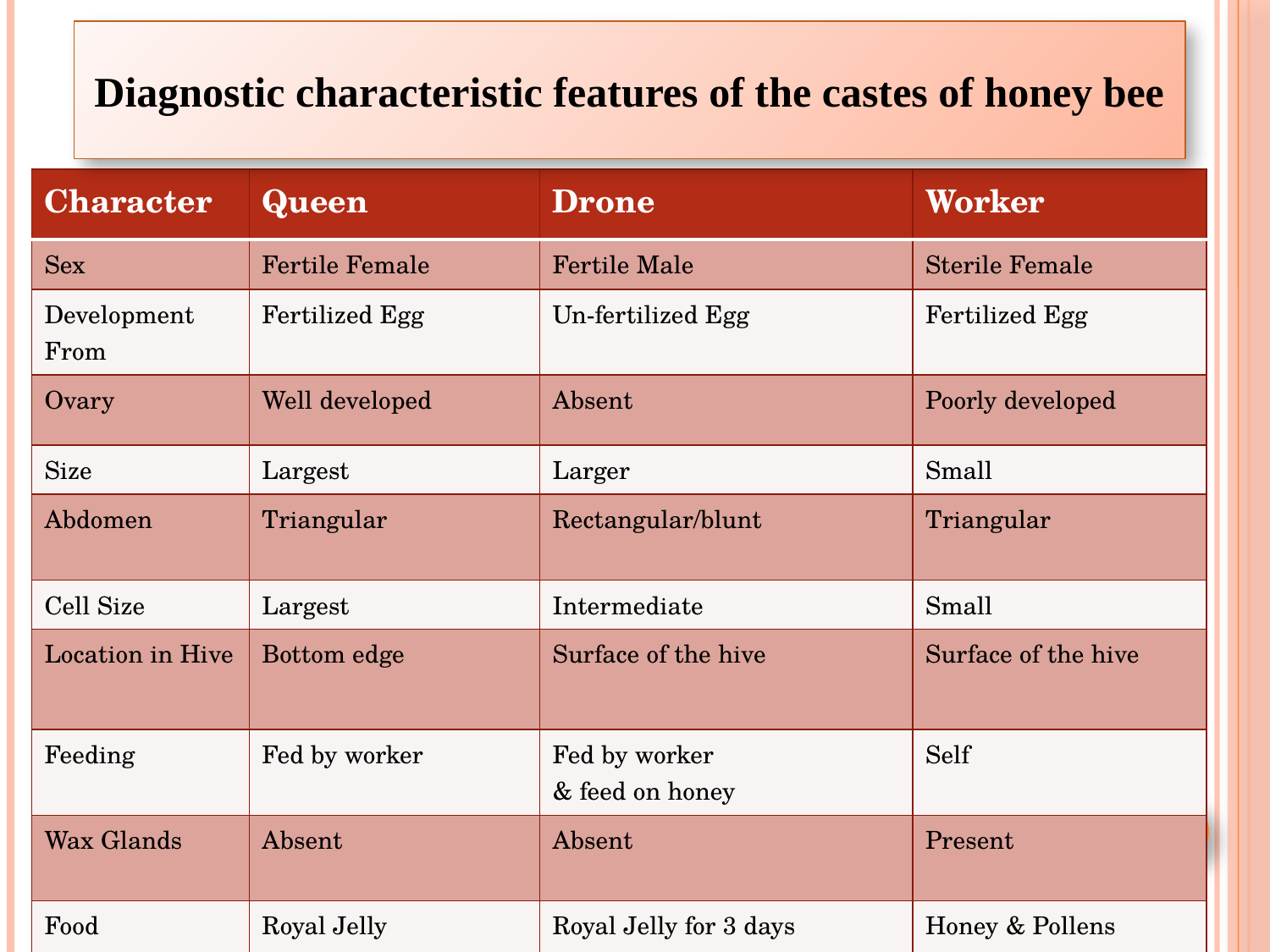

Diagnostic characteristic features of the castes of honey bee
| Character | Queen | Drone | Worker |
| --- | --- | --- | --- |
| Sex | Fertile Female | Fertile Male | Sterile Female |
| Development From | Fertilized Egg | Un-fertilized Egg | Fertilized Egg |
| Ovary | Well developed | Absent | Poorly developed |
| Size | Largest | Larger | Small |
| Abdomen | Triangular | Rectangular/blunt | Triangular |
| Cell Size | Largest | Intermediate | Small |
| Location in Hive | Bottom edge | Surface of the hive | Surface of the hive |
| Feeding | Fed by worker | Fed by worker & feed on honey | Self |
| Wax Glands | Absent | Absent | Present |
| Food | Royal Jelly | Royal Jelly for 3 days | Honey & Pollens |